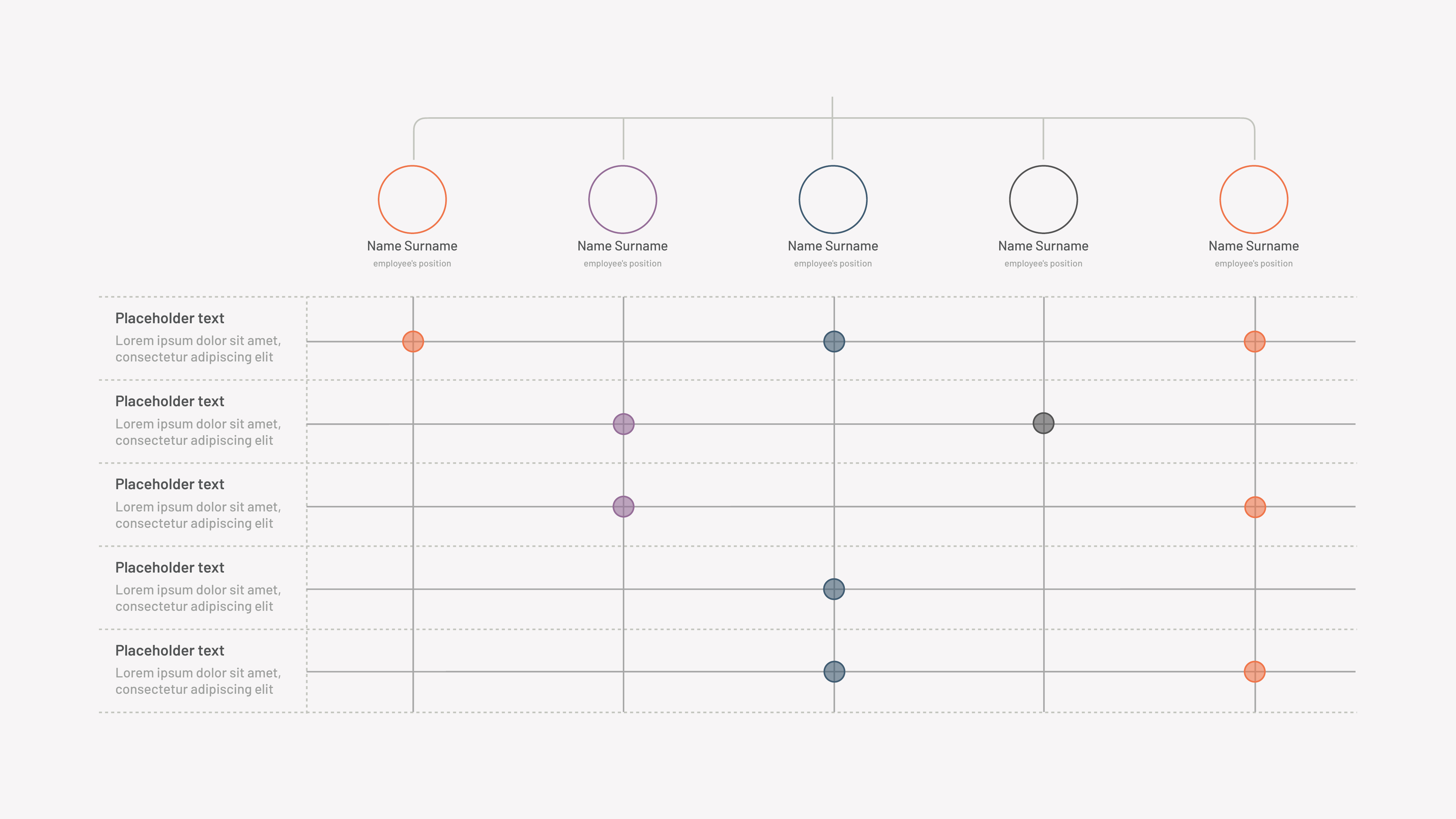

Name Surname
Name Surname
Name Surname
Name Surname
Name Surname
employee's position
employee's position
employee's position
employee's position
employee's position

Placeholder text
Lorem ipsum dolor sit amet, consectetur adipiscing elit

Placeholder text
Lorem ipsum dolor sit amet, consectetur adipiscing elit

Placeholder text
Lorem ipsum dolor sit amet, consectetur adipiscing elit

Placeholder text
Lorem ipsum dolor sit amet, consectetur adipiscing elit

Placeholder text
Lorem ipsum dolor sit amet, consectetur adipiscing elit